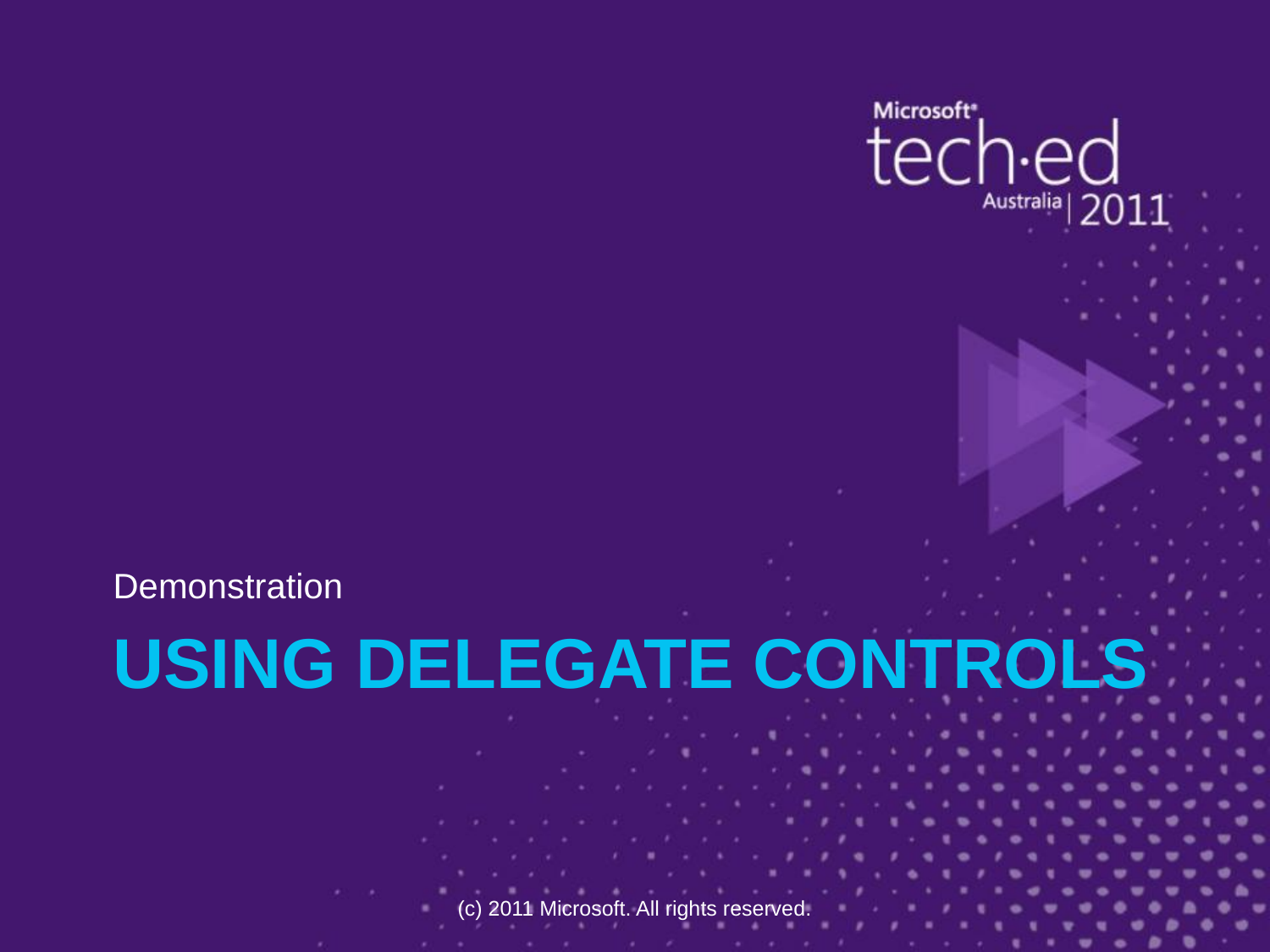

Demonstration
# Using Delegate controls
(c) 2011 Microsoft. All rights reserved.